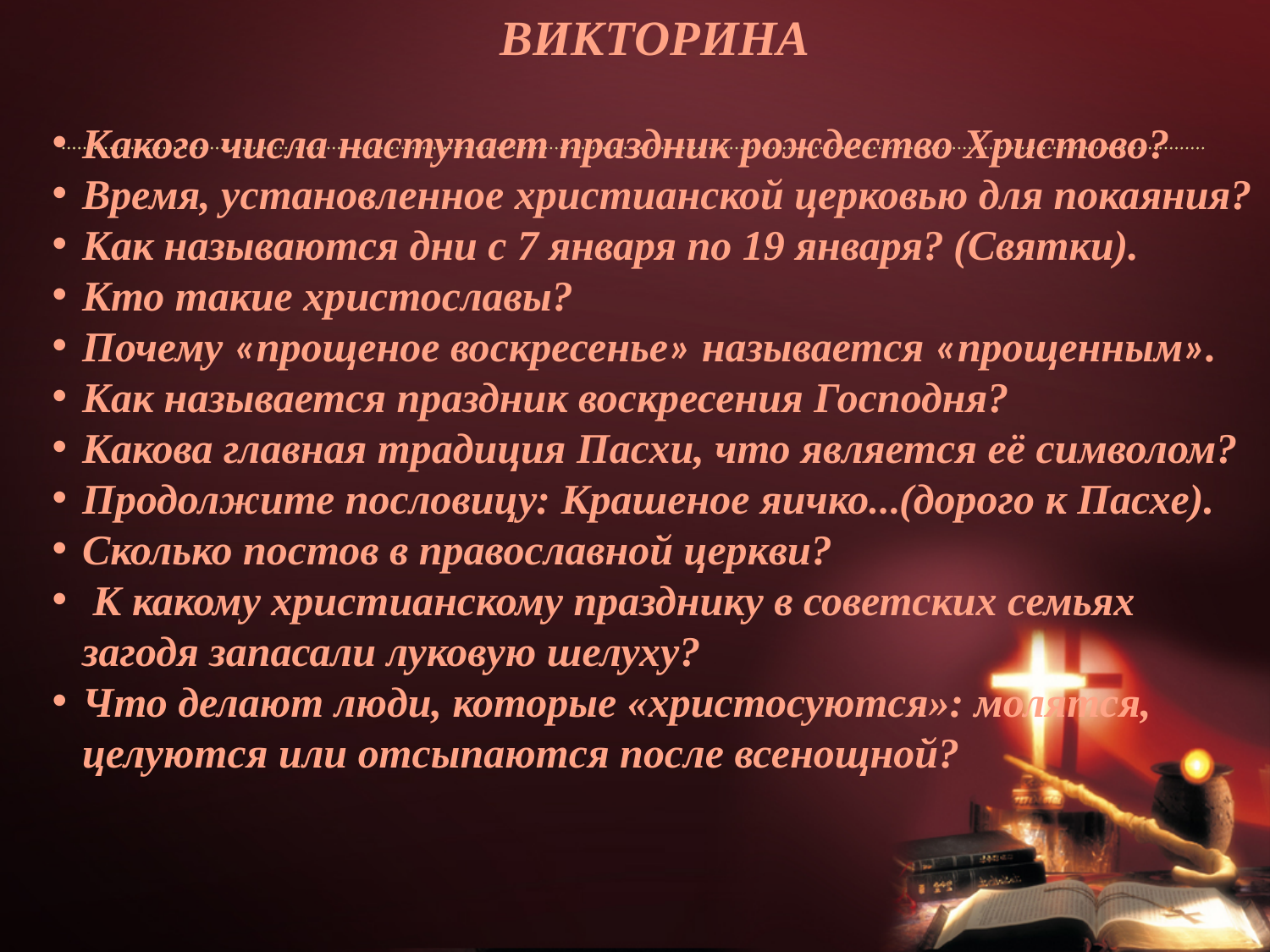

ВИКТОРИНА

Какого числа наступает праздник рождество Христово?
Время, установленное христианской церковью для покаяния?
Как называются дни с 7 января по 19 января? (Святки).
Кто такие христославы?
Почему «прощеное воскресенье» называется «прощенным».
Как называется праздник воскресения Господня?
Какова главная традиция Пасхи, что является её символом?
Продолжите пословицу: Крашеное яичко…(дорого к Пасхе).
Сколько постов в православной церкви?
 К какому христианскому празднику в советских семьях загодя запасали луковую шелуху?
Что делают люди, которые «христосуются»: молятся, целуются или отсыпаются после всенощной?